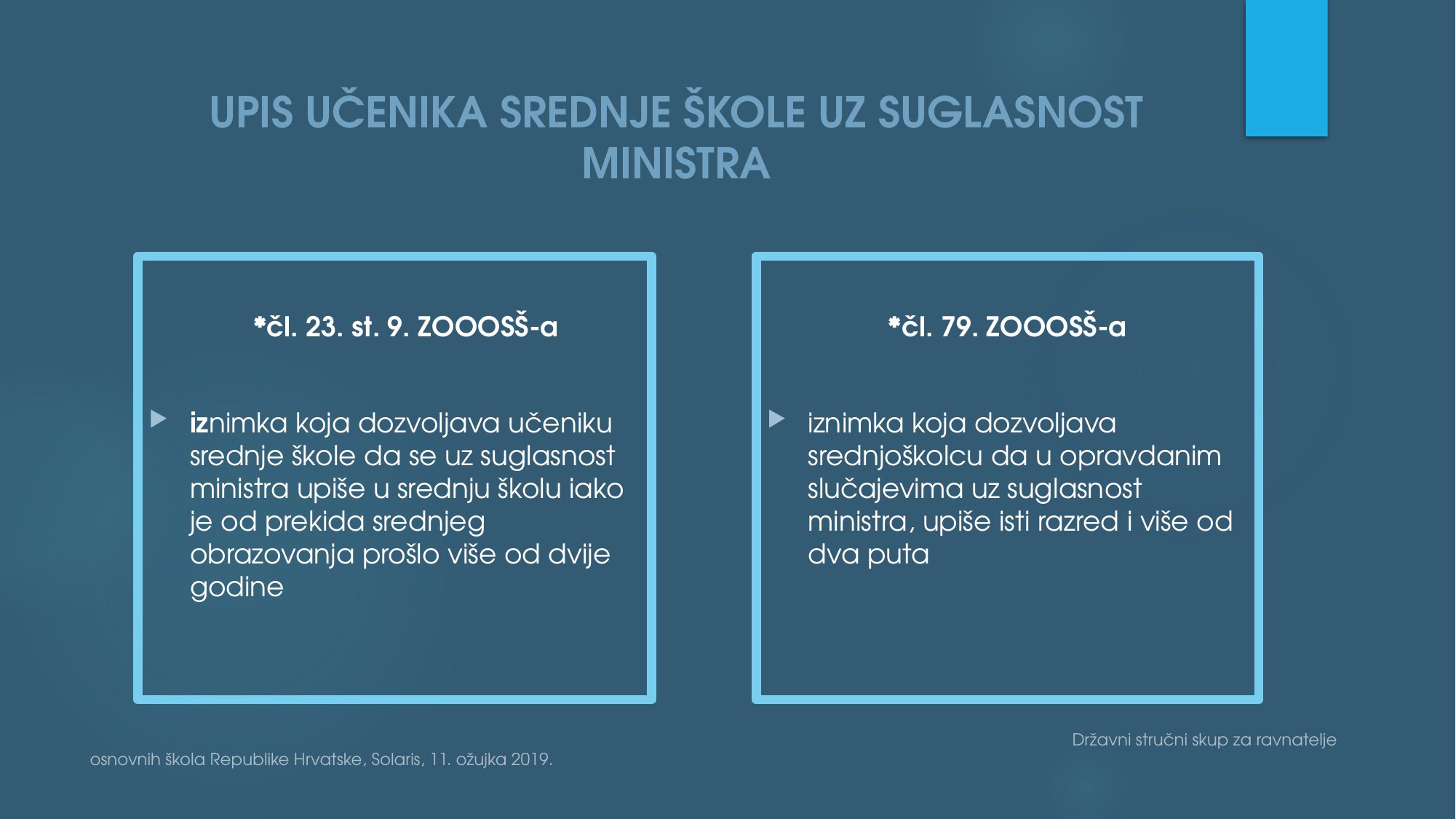

# UPIS UČENIKA SREDNJE ŠKOLE UZ SUGLASNOST MINISTRA

   *čl. 23. st. 9. ZOOOSŠ-a

iznimka koja dozvoljava učeniku srednje škole da se uz suglasnost ministra upiše u srednju školu iako je od prekida srednjeg obrazovanja prošlo više od dvije godine

*čl. 79. ZOOOSŠ-a

iznimka koja dozvoljava srednjoškolcu da u opravdanim slučajevima uz suglasnost ministra, upiše isti razred i više od dva puta

									Državni stručni skup za ravnatelje osnovnih škola Republike Hrvatske, Solaris, 11. ožujka 2019.